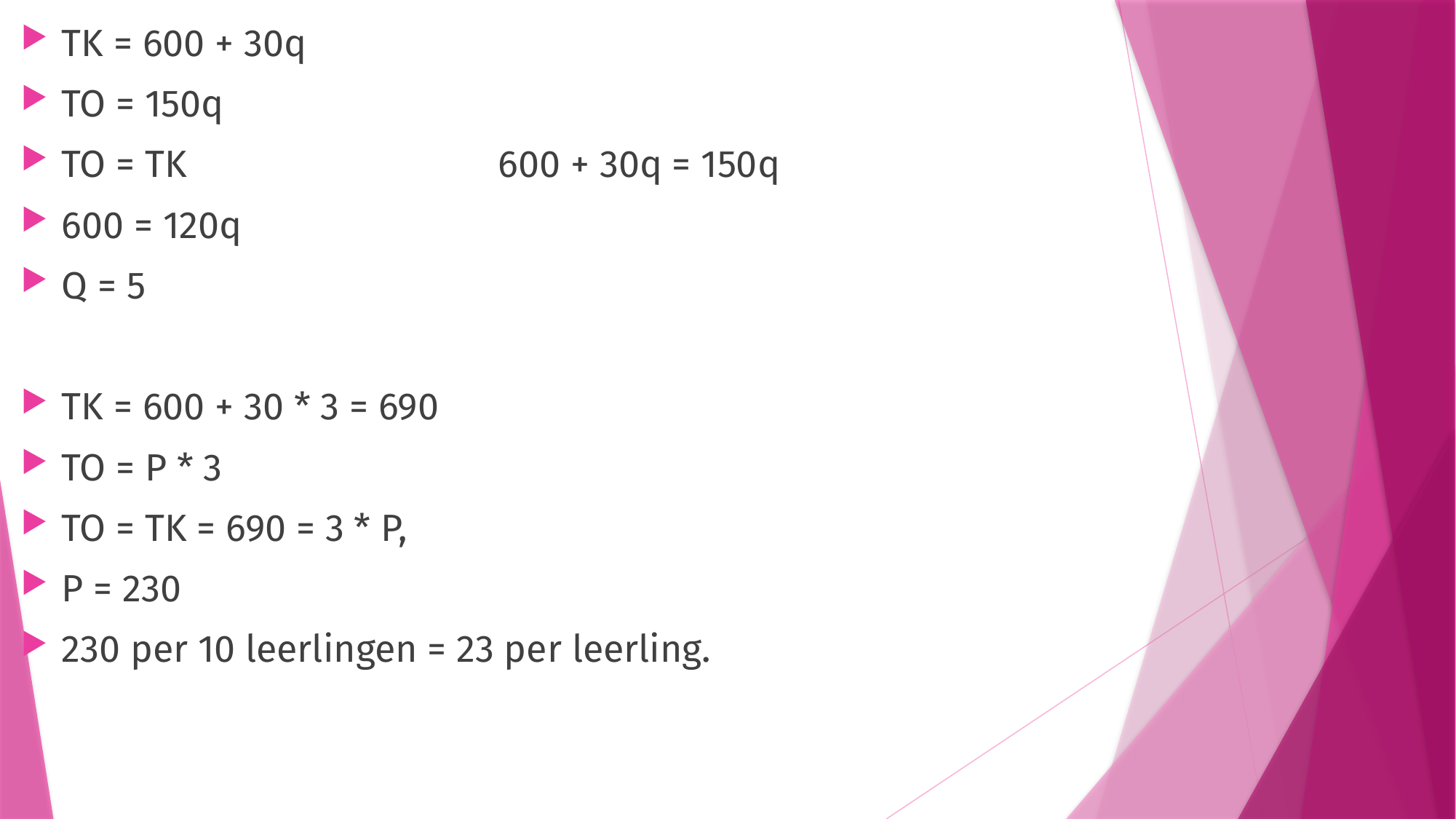

TK = 600 + 30q
TO = 150q
TO = TK 			600 + 30q = 150q
600 = 120q
Q = 5

TK = 600 + 30 * 3 = 690
TO = P * 3
TO = TK = 690 = 3 * P,
P = 230
230 per 10 leerlingen = 23 per leerling.